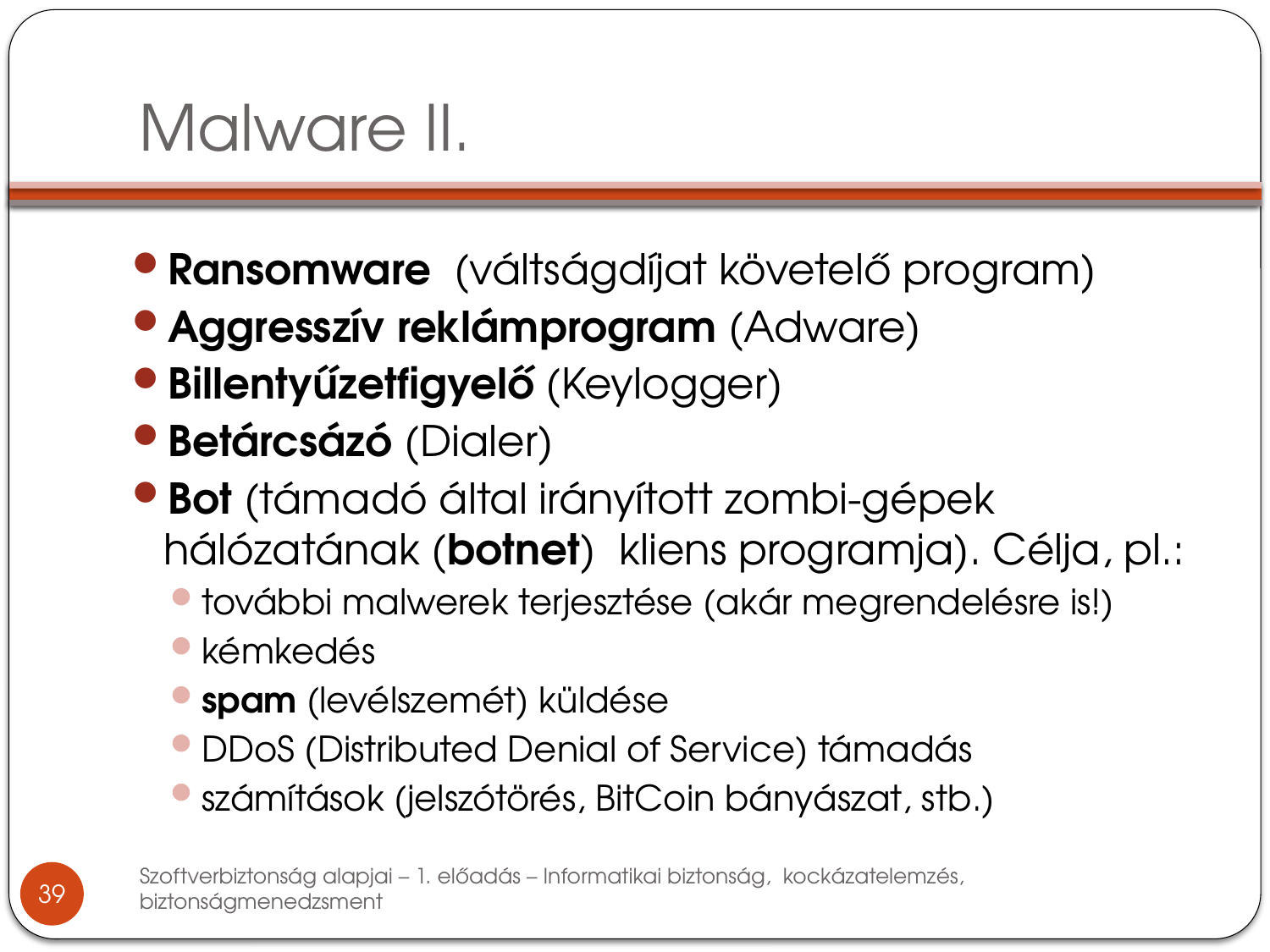

# Malware II.
Ransomware  (váltságdíjat követelő program)
Aggresszív reklámprogram (Adware)
Billentyűzetfigyelő (Keylogger)
Betárcsázó (Dialer)
Bot (támadó által irányított zombi-gépek hálózatának (botnet)  kliens programja). Célja, pl.:
további malwerek terjesztése (akár megrendelésre is!)
kémkedés
spam (levélszemét) küldése
DDoS (Distributed Denial of Service) támadás
számítások (jelszótörés, BitCoin bányászat, stb.)
Szoftverbiztonság alapjai – 1. előadás – Informatikai biztonság,  kockázatelemzés, biztonságmenedzsment
39